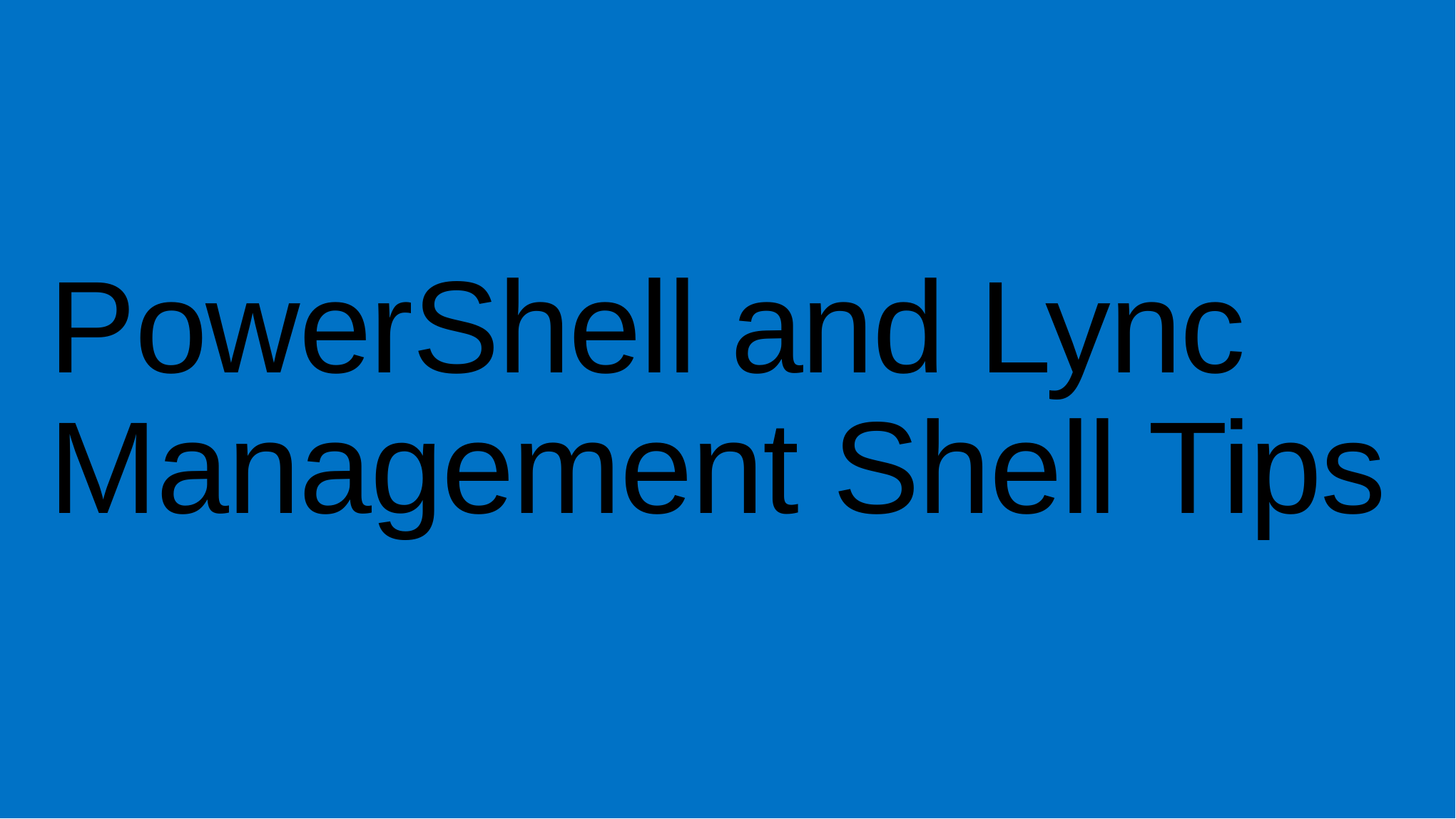

# PowerShell and Lync Management Shell Tips